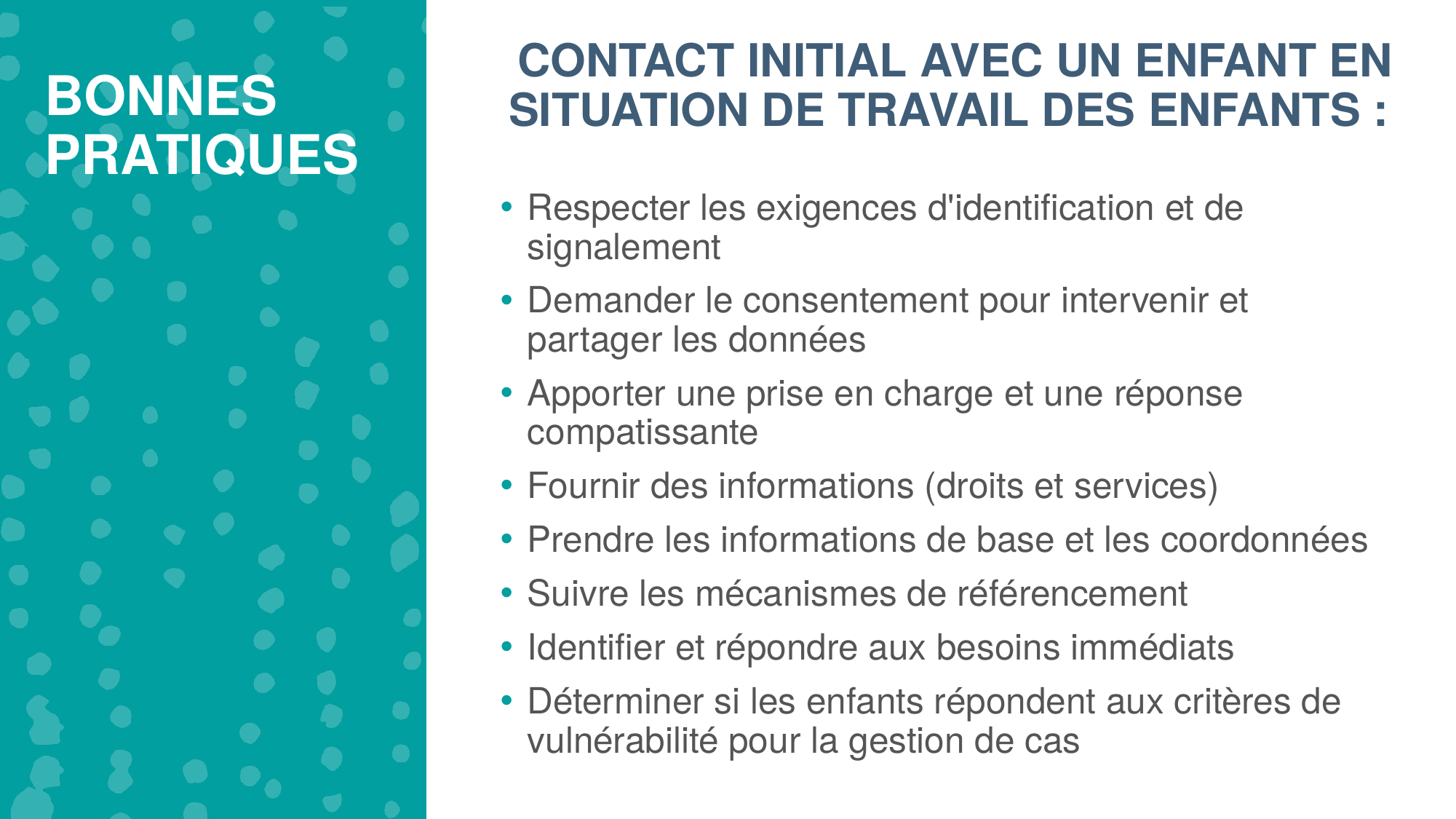

CONTACT INITIAL AVEC UN ENFANT EN SITUATION DE TRAVAIL DES ENFANTS :
BONNES PRATIQUES
Respecter les exigences d'identification et de signalement
Demander le consentement pour intervenir et partager les données
Apporter une prise en charge et une réponse compatissante
Fournir des informations (droits et services)
Prendre les informations de base et les coordonnées
Suivre les mécanismes de référencement
Identifier et répondre aux besoins immédiats
Déterminer si les enfants répondent aux critères de vulnérabilité pour la gestion de cas